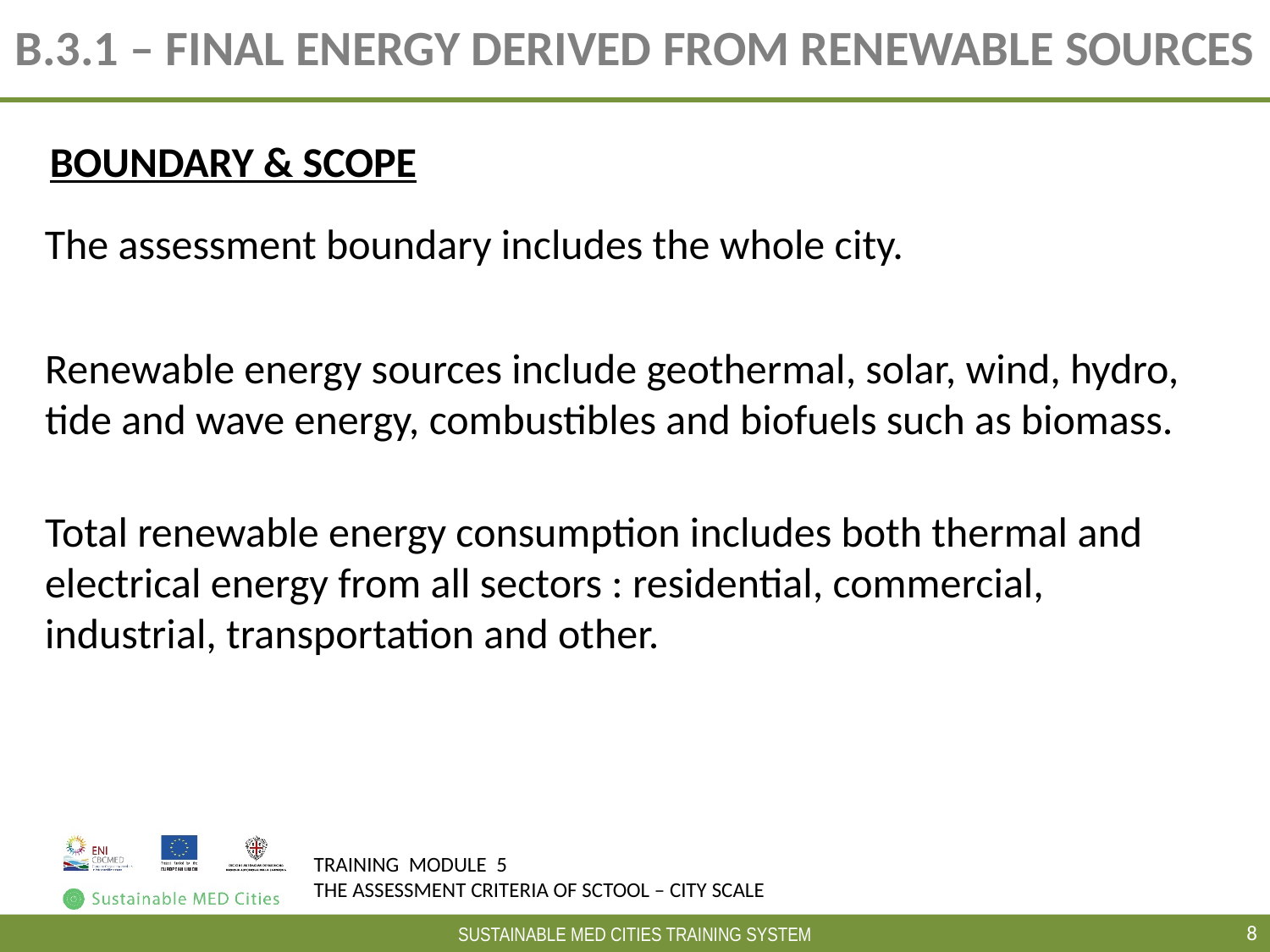

# B.3.1 – FINAL ENERGY DERIVED FROM RENEWABLE SOURCES
BOUNDARY & SCOPE
The assessment boundary includes the whole city.
Renewable energy sources include geothermal, solar, wind, hydro, tide and wave energy, combustibles and biofuels such as biomass.

Total renewable energy consumption includes both thermal and electrical energy from all sectors : residential, commercial, industrial, transportation and other.

8